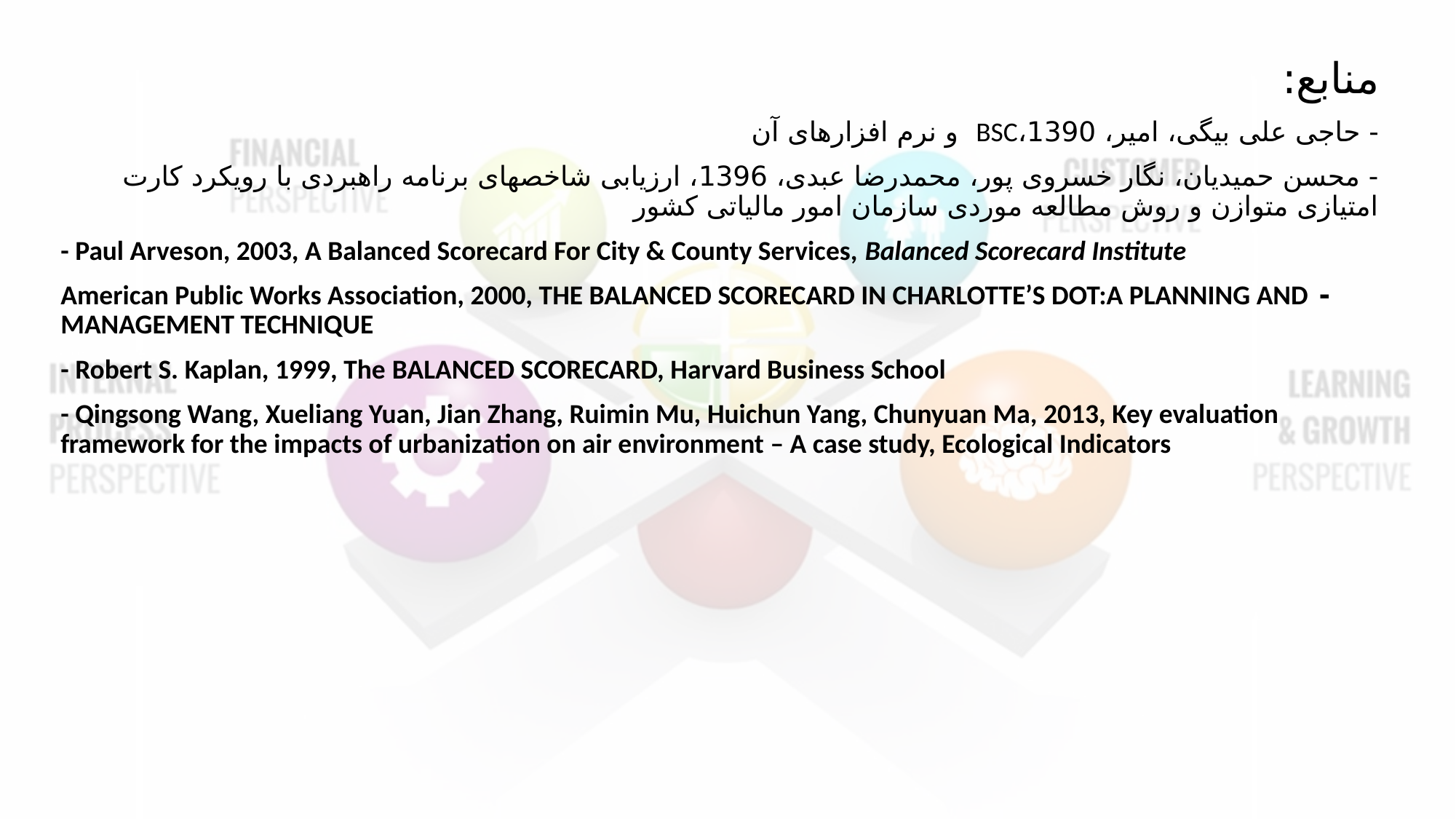

منابع:
- حاجی علی بیگی، امیر، 1390،BSC  و نرم افزارهای آن
- محسن حمیدیان، نگار خسروی پور، محمدرضا عبدی، 1396، ارزیابی شاخصهای برنامه راهبردی با رویکرد کارت امتیازی متوازن و روش مطالعه موردی سازمان امور مالیاتی کشور
- Paul Arveson, 2003, A Balanced Scorecard For City & County Services, Balanced Scorecard Institute
- American Public Works Association, 2000, THE BALANCED SCORECARD IN CHARLOTTE’S DOT:A PLANNING AND MANAGEMENT TECHNIQUE
- Robert S. Kaplan, 1999, The BALANCED SCORECARD, Harvard Business School
- Qingsong Wang, Xueliang Yuan, Jian Zhang, Ruimin Mu, Huichun Yang, Chunyuan Ma, 2013, Key evaluation framework for the impacts of urbanization on air environment – A case study, Ecological Indicators